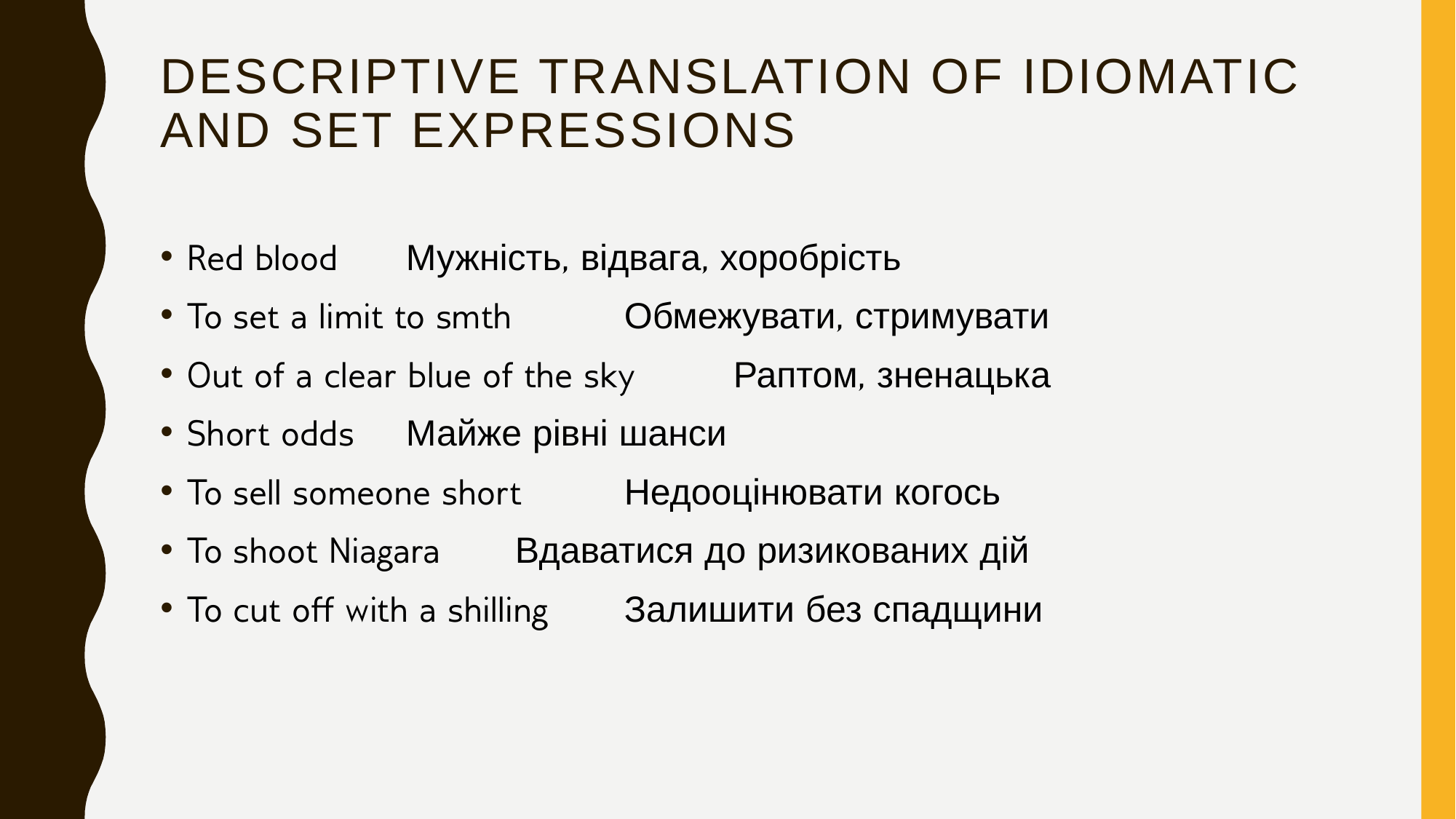

# Descriptive translation of idiomatic and set expressions
Red blood 	Мужність, відвага, хоробрість
To set a limit to smth 	Обмежувати, стримувати
Out of a clear blue of the sky 	Раптом, зненацька
Short odds 	Майже рівні шанси
To sell someone short 	Недооцінювати когось
To shoot Niagara 	Вдаватися до ризикованих дій
To cut off with a shilling 	Залишити без спадщини